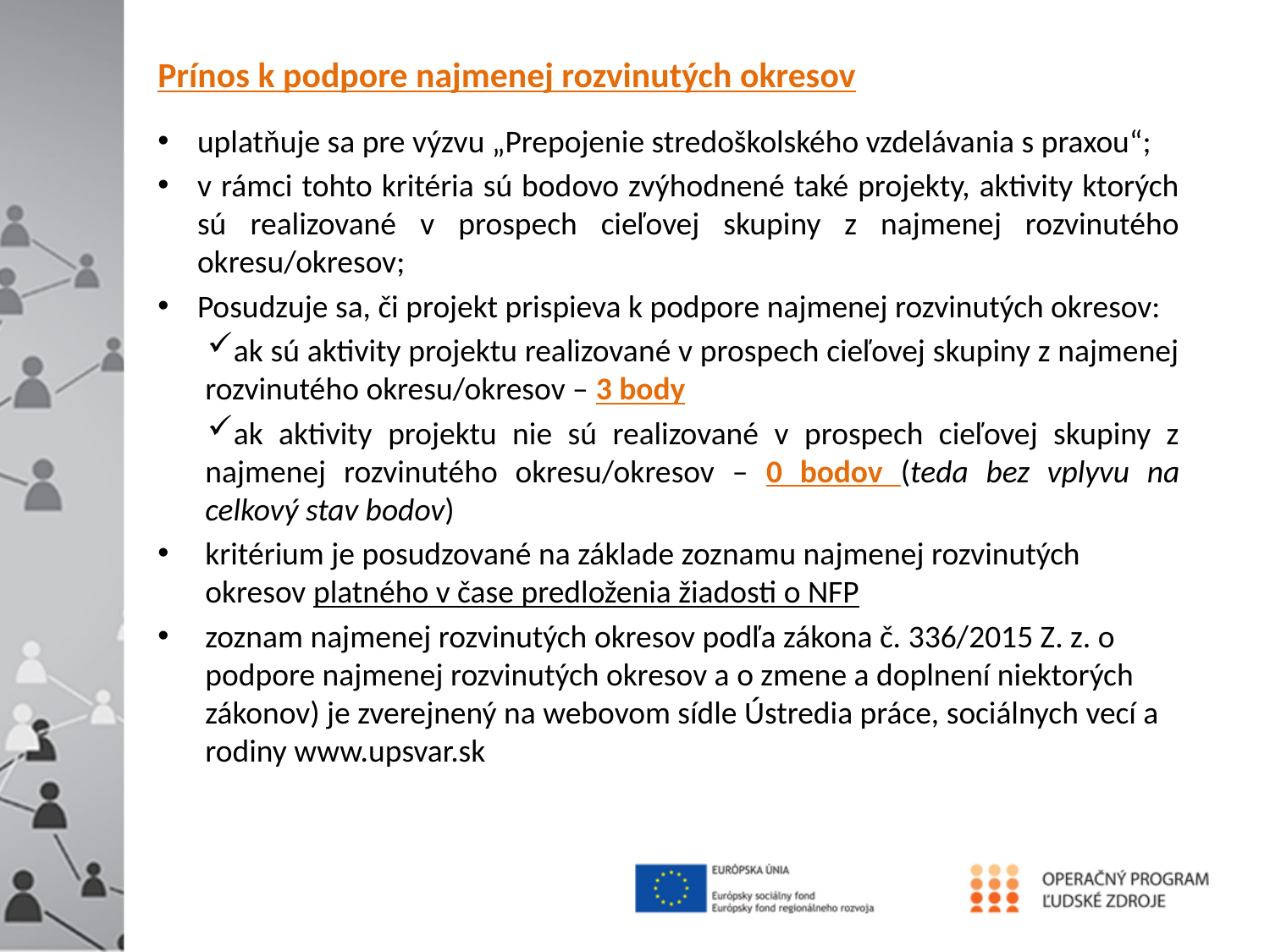

Prínos k podpore najmenej rozvinutých okresov

uplatňuje sa pre výzvu „Prepojenie stredoškolského vzdelávania s praxou“;
v rámci tohto kritéria sú bodovo zvýhodnené také projekty, aktivity ktorých sú realizované v prospech cieľovej skupiny z najmenej rozvinutého okresu/okresov;
Posudzuje sa, či projekt prispieva k podpore najmenej rozvinutých okresov:
ak sú aktivity projektu realizované v prospech cieľovej skupiny z najmenej rozvinutého okresu/okresov – 3 body
ak aktivity projektu nie sú realizované v prospech cieľovej skupiny z najmenej rozvinutého okresu/okresov – 0 bodov (teda bez vplyvu na celkový stav bodov)
kritérium je posudzované na základe zoznamu najmenej rozvinutých okresov platného v čase predloženia žiadosti o NFP
zoznam najmenej rozvinutých okresov podľa zákona č. 336/2015 Z. z. o podpore najmenej rozvinutých okresov a o zmene a doplnení niektorých zákonov) je zverejnený na webovom sídle Ústredia práce, sociálnych vecí a rodiny www.upsvar.sk